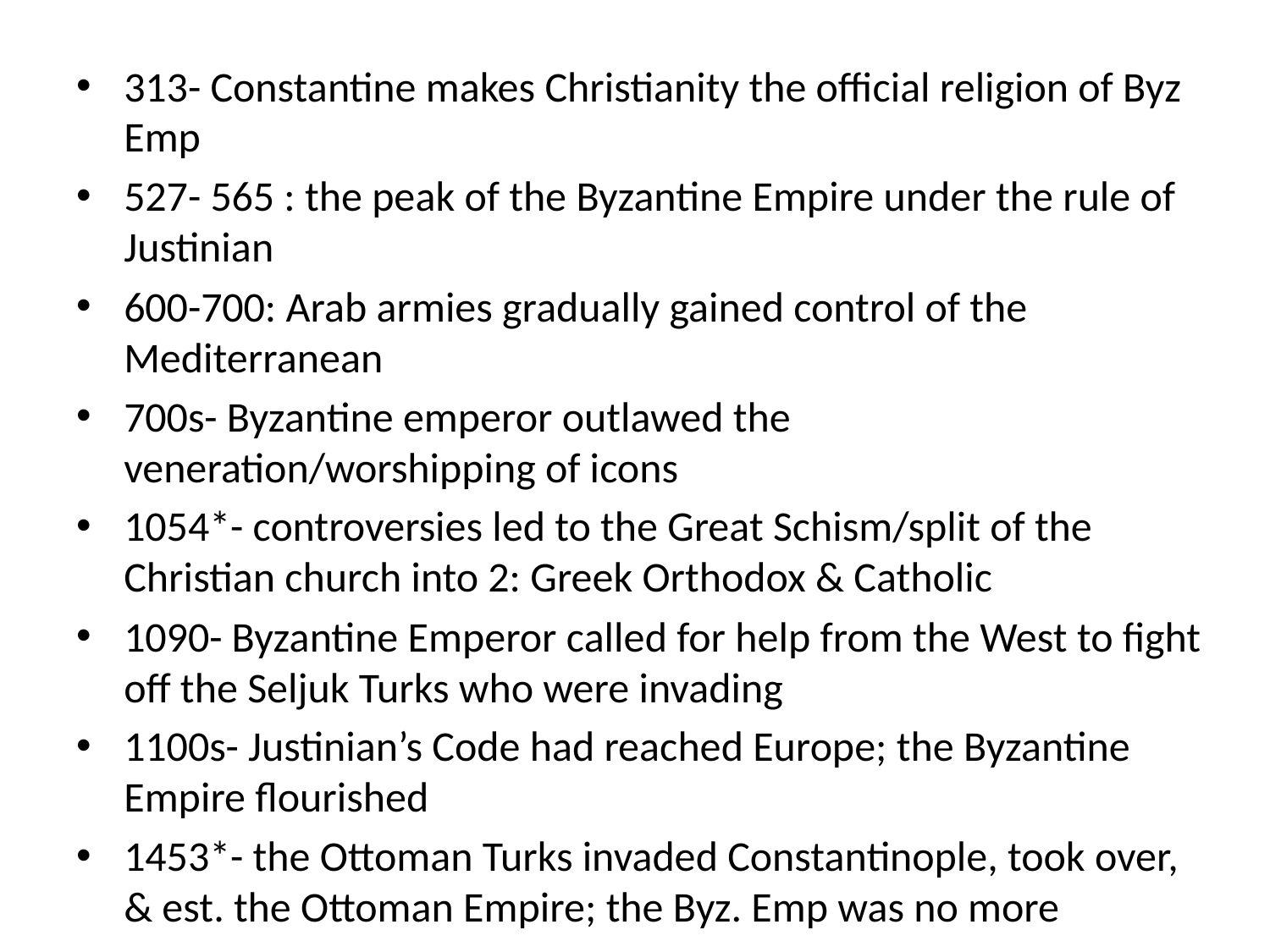

313- Constantine makes Christianity the official religion of Byz Emp
527- 565 : the peak of the Byzantine Empire under the rule of Justinian
600-700: Arab armies gradually gained control of the Mediterranean
700s- Byzantine emperor outlawed the veneration/worshipping of icons
1054*- controversies led to the Great Schism/split of the Christian church into 2: Greek Orthodox & Catholic
1090- Byzantine Emperor called for help from the West to fight off the Seljuk Turks who were invading
1100s- Justinian’s Code had reached Europe; the Byzantine Empire flourished
1453*- the Ottoman Turks invaded Constantinople, took over, & est. the Ottoman Empire; the Byz. Emp was no more